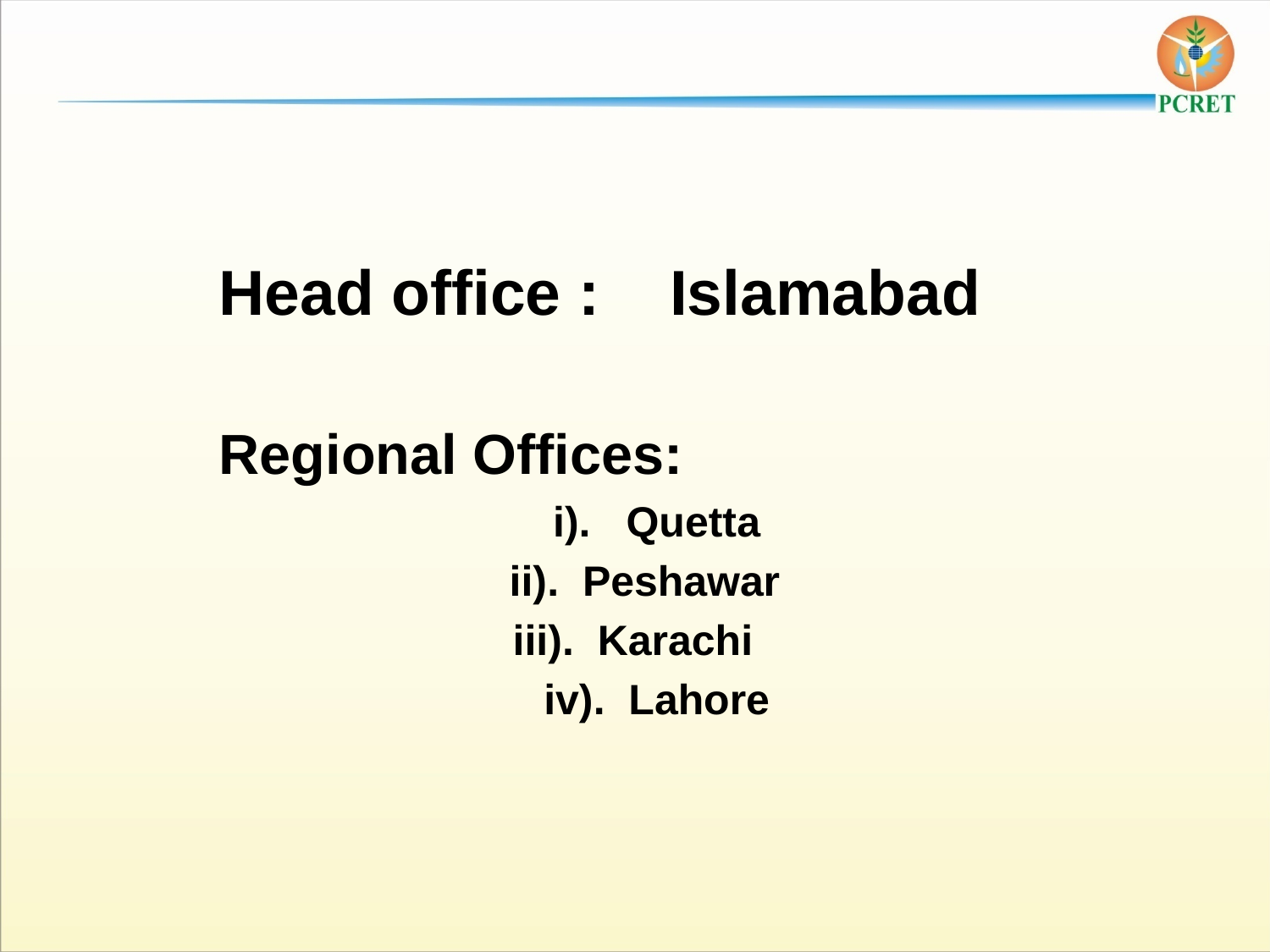

Head office :    Islamabad

		Regional Offices:
  i).   Quetta
       ii).  Peshawar
   iii).  Karachi
  iv).  Lahore